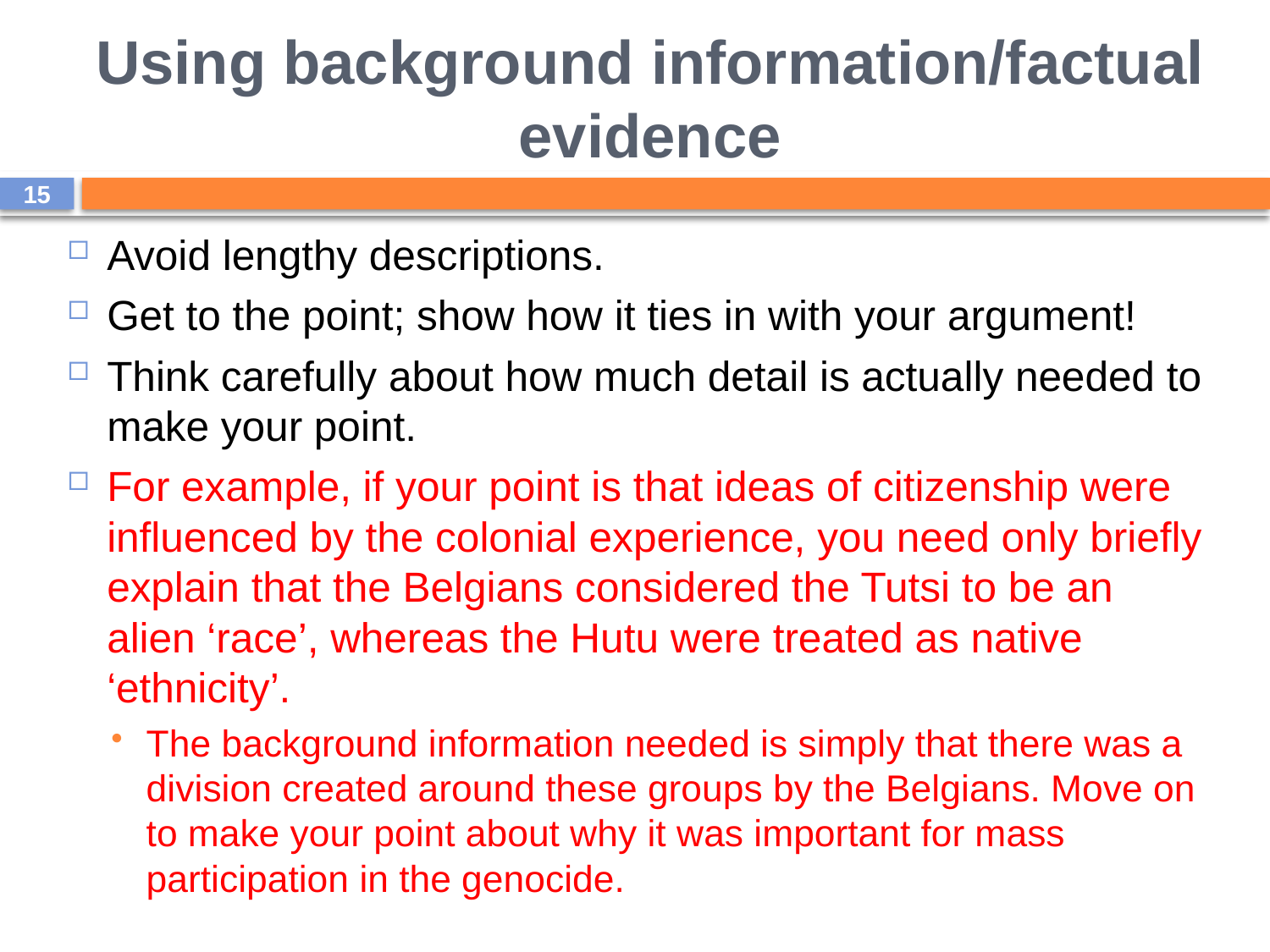

# Using background information/factual evidence
15
Avoid lengthy descriptions.
Get to the point; show how it ties in with your argument!
Think carefully about how much detail is actually needed to make your point.
For example, if your point is that ideas of citizenship were influenced by the colonial experience, you need only briefly explain that the Belgians considered the Tutsi to be an alien ‘race’, whereas the Hutu were treated as native ‘ethnicity’.
The background information needed is simply that there was a division created around these groups by the Belgians. Move on to make your point about why it was important for mass participation in the genocide.